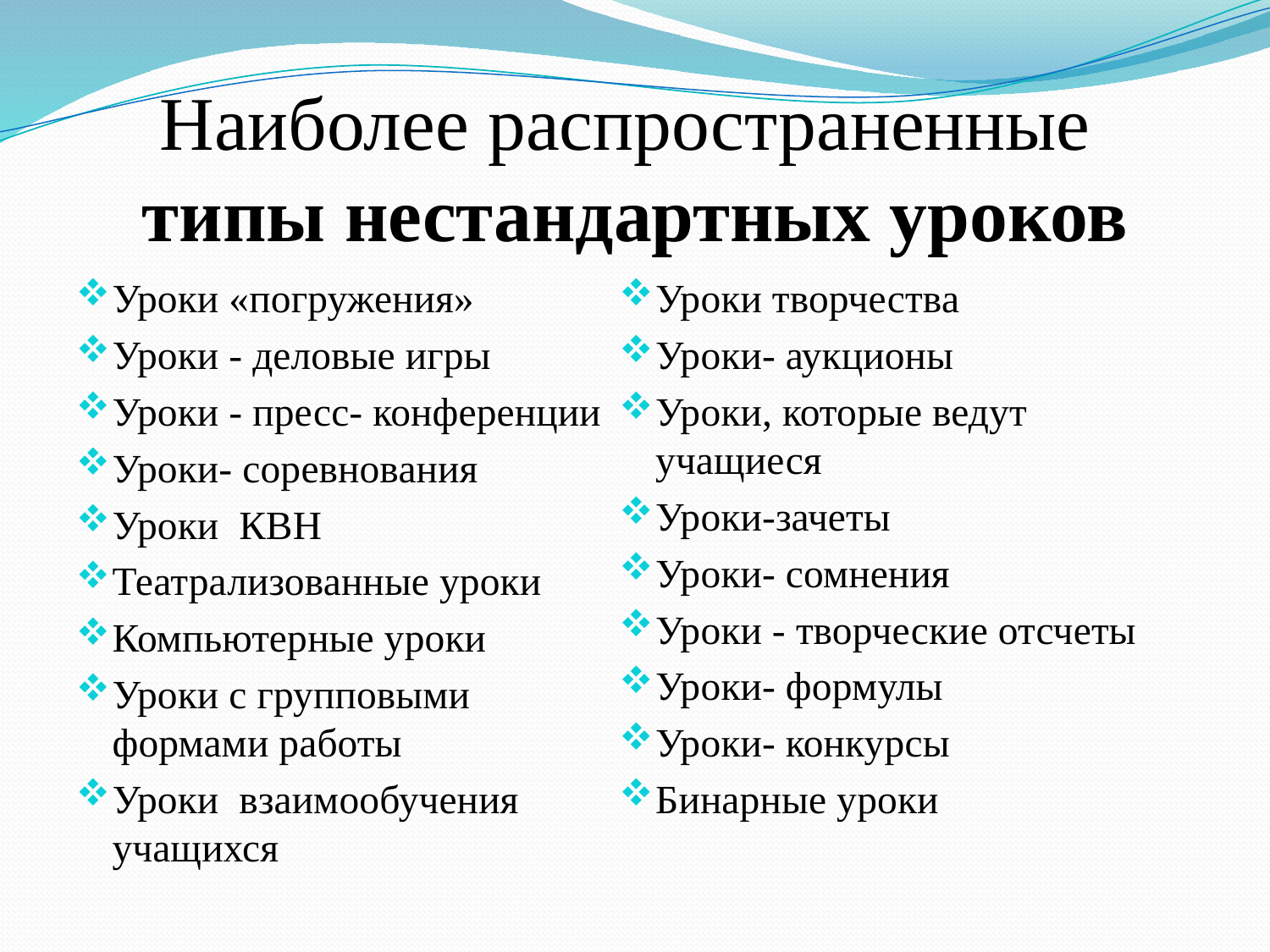

# Наиболее распространенные типы нестандартных уроков
Уроки «погружения»
Уроки - деловые игры
Уроки - пресс- конференции
Уроки- соревнования
Уроки  КВН
Театрализованные уроки
Компьютерные уроки
Уроки с групповыми формами работы
Уроки  взаимообучения учащихся
Уроки творчества
Уроки- аукционы
Уроки, которые ведут учащиеся
Уроки-зачеты
Уроки- сомнения
Уроки - творческие отсчеты
Уроки- формулы
Уроки- конкурсы
Бинарные уроки